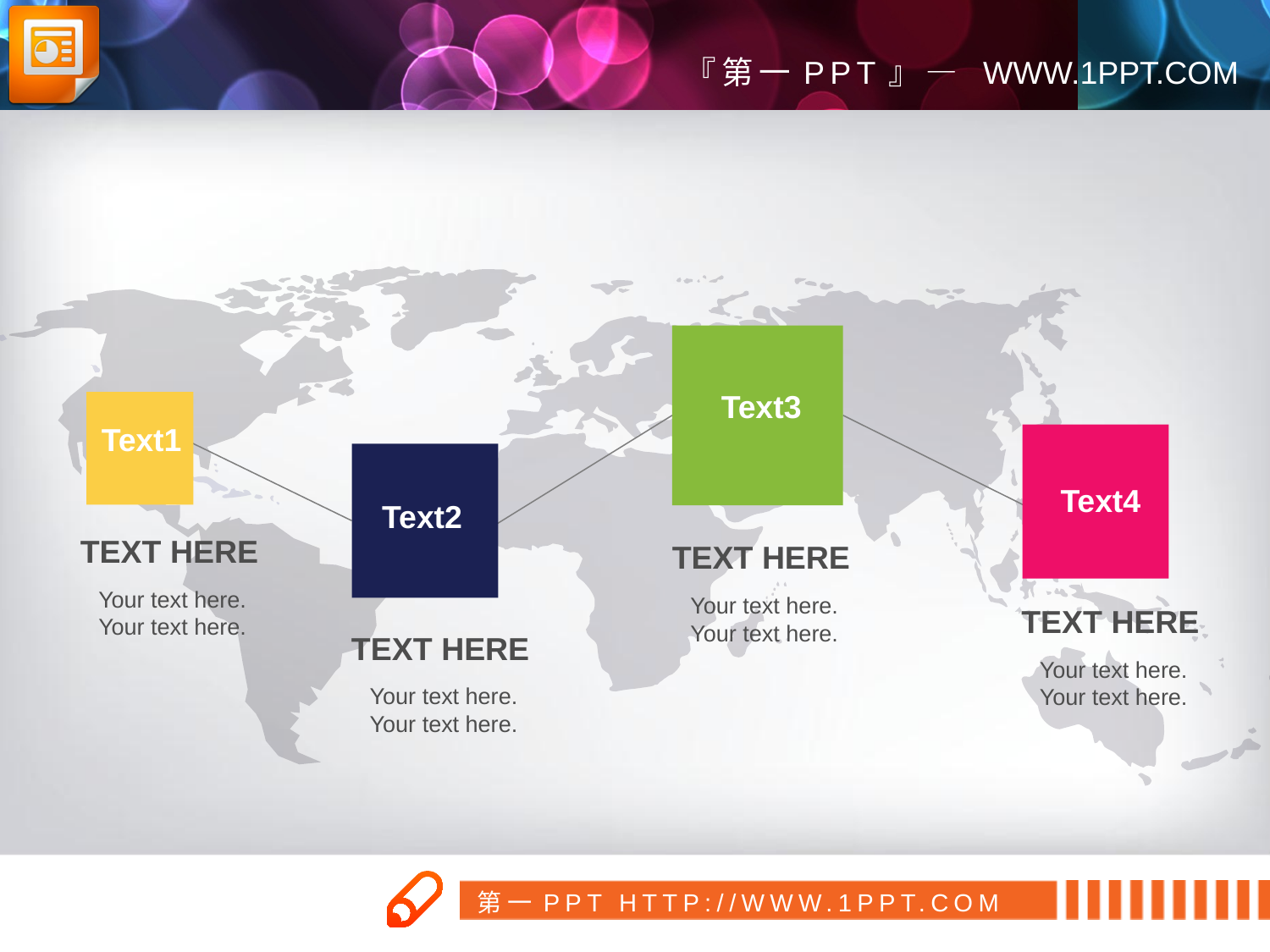

Text3

Text1

Text4
Text2
TEXT HERE
Your text here.
Your text here.
TEXT HERE
Your text here.
Your text here.
TEXT HERE
Your text here.
Your text here.
TEXT HERE
Your text here.
Your text here.